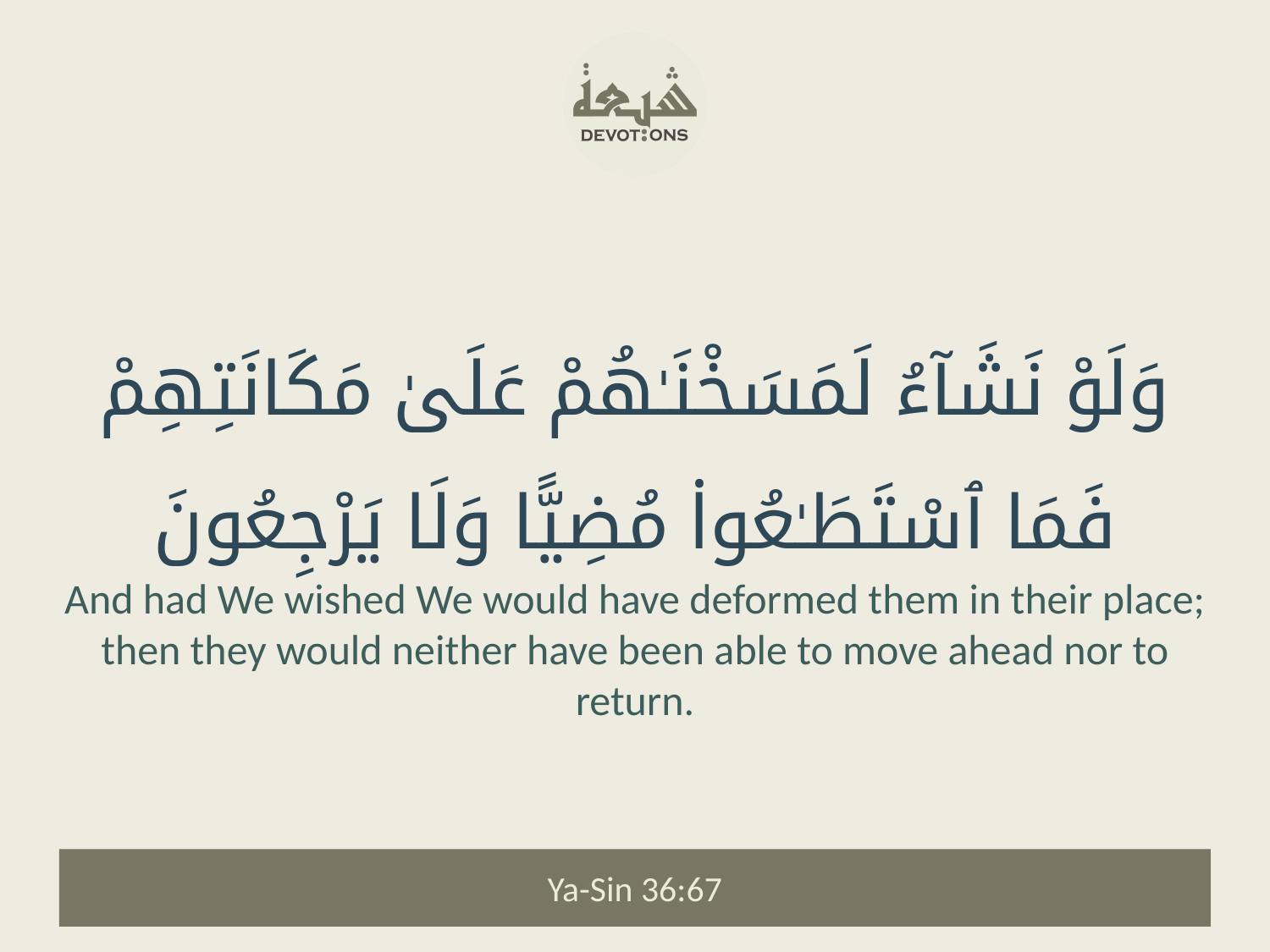

وَلَوْ نَشَآءُ لَمَسَخْنَـٰهُمْ عَلَىٰ مَكَانَتِهِمْ فَمَا ٱسْتَطَـٰعُوا۟ مُضِيًّا وَلَا يَرْجِعُونَ
And had We wished We would have deformed them in their place; then they would neither have been able to move ahead nor to return.
Ya-Sin 36:67